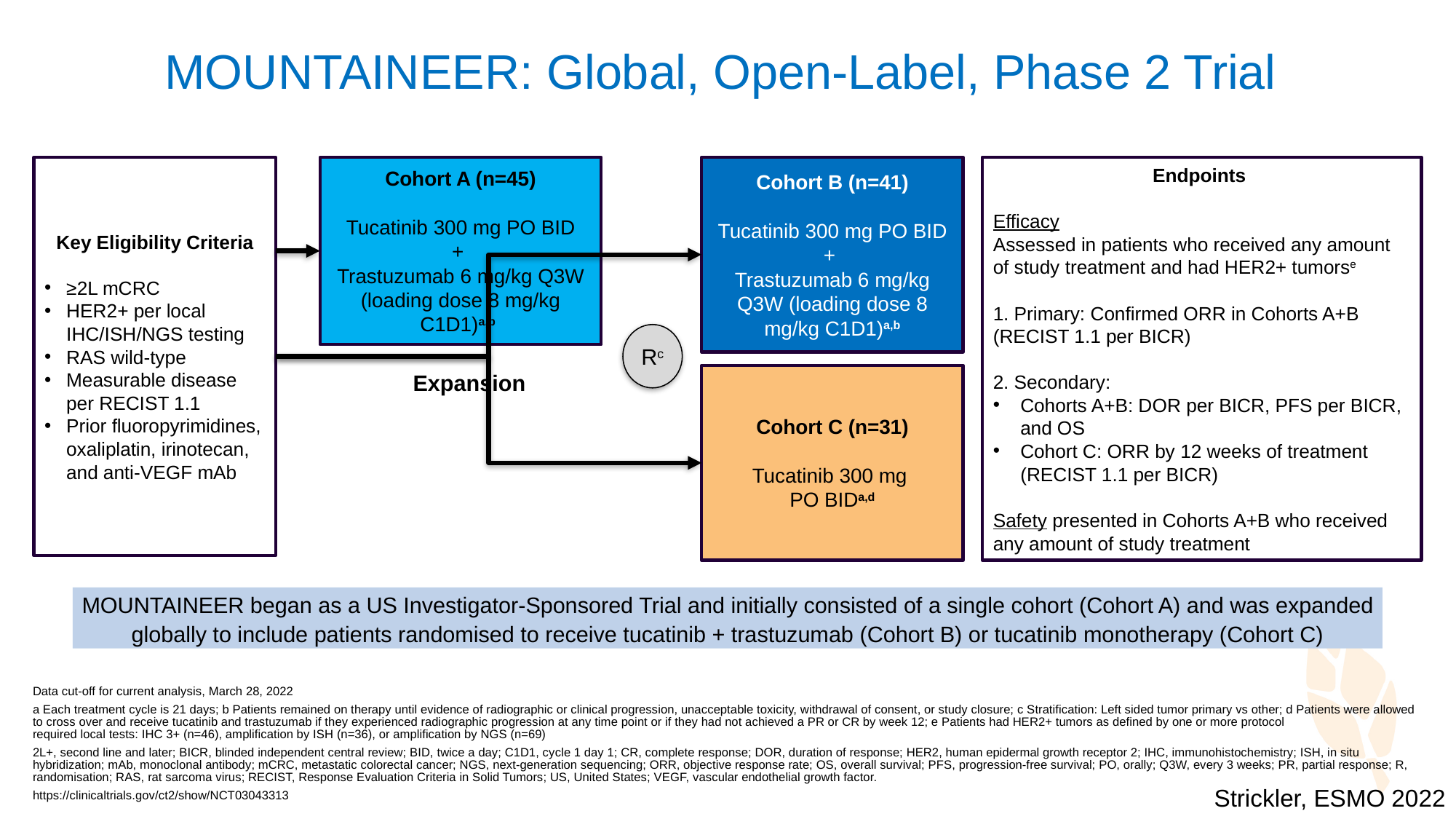

# MOUNTAINEER: Global, Open-Label, Phase 2 Trial
Endpoints

Efficacy
Assessed in patients who received any amount of study treatment and had HER2+ tumorse

1. Primary: Confirmed ORR in Cohorts A+B (RECIST 1.1 per BICR)

2. Secondary:
Cohorts A+B: DOR per BICR, PFS per BICR, and OS
Cohort C: ORR by 12 weeks of treatment (RECIST 1.1 per BICR)

Safety presented in Cohorts A+B who received any amount of study treatment
Key Eligibility Criteria

≥2L mCRC
HER2+ per local IHC/ISH/NGS testing
RAS wild-type
Measurable disease per RECIST 1.1
Prior fluoropyrimidines, oxaliplatin, irinotecan, and anti-VEGF mAb
Cohort B (n=41)

Tucatinib 300 mg PO BID
+
Trastuzumab 6 mg/kg Q3W (loading dose 8 mg/kg C1D1)a,b
Cohort A (n=45)

Tucatinib 300 mg PO BID
+
Trastuzumab 6 mg/kg Q3W (loading dose 8 mg/kg C1D1)a,b
Rc
Expansion
Cohort C (n=31)

Tucatinib 300 mg
PO BIDa,d
MOUNTAINEER began as a US Investigator-Sponsored Trial and initially consisted of a single cohort (Cohort A) and was expanded globally to include patients randomised to receive tucatinib + trastuzumab (Cohort B) or tucatinib monotherapy (Cohort C)
Data cut-off for current analysis, March 28, 2022
a Each treatment cycle is 21 days; b Patients remained on therapy until evidence of radiographic or clinical progression, unacceptable toxicity, withdrawal of consent, or study closure; c Stratification: Left sided tumor primary vs other; d Patients were allowed to cross over and receive tucatinib and trastuzumab if they experienced radiographic progression at any time point or if they had not achieved a PR or CR by week 12; e Patients had HER2+ tumors as defined by one or more protocol
required local tests: IHC 3+ (n=46), amplification by ISH (n=36), or amplification by NGS (n=69)
2L+, second line and later; BICR, blinded independent central review; BID, twice a day; C1D1, cycle 1 day 1; CR, complete response; DOR, duration of response; HER2, human epidermal growth receptor 2; IHC, immunohistochemistry; ISH, in situ hybridization; mAb, monoclonal antibody; mCRC, metastatic colorectal cancer; NGS, next-generation sequencing; ORR, objective response rate; OS, overall survival; PFS, progression-free survival; PO, orally; Q3W, every 3 weeks; PR, partial response; R, randomisation; RAS, rat sarcoma virus; RECIST, Response Evaluation Criteria in Solid Tumors; US, United States; VEGF, vascular endothelial growth factor.
https://clinicaltrials.gov/ct2/show/NCT03043313
Strickler, ESMO 2022